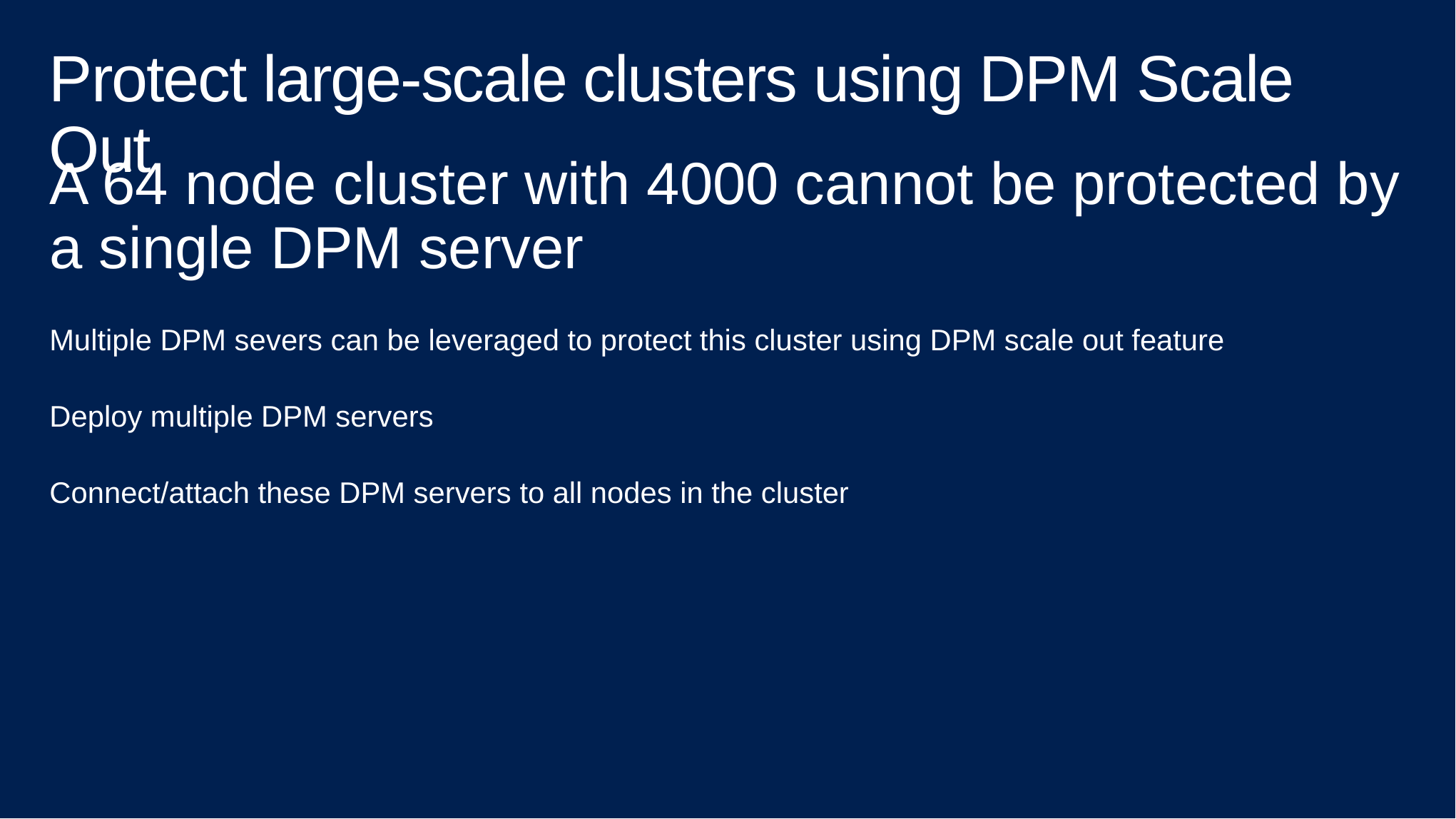

# Protect large-scale clusters using DPM Scale Out
A 64 node cluster with 4000 cannot be protected by a single DPM server

Multiple DPM severs can be leveraged to protect this cluster using DPM scale out feature

Deploy multiple DPM servers

Connect/attach these DPM servers to all nodes in the cluster